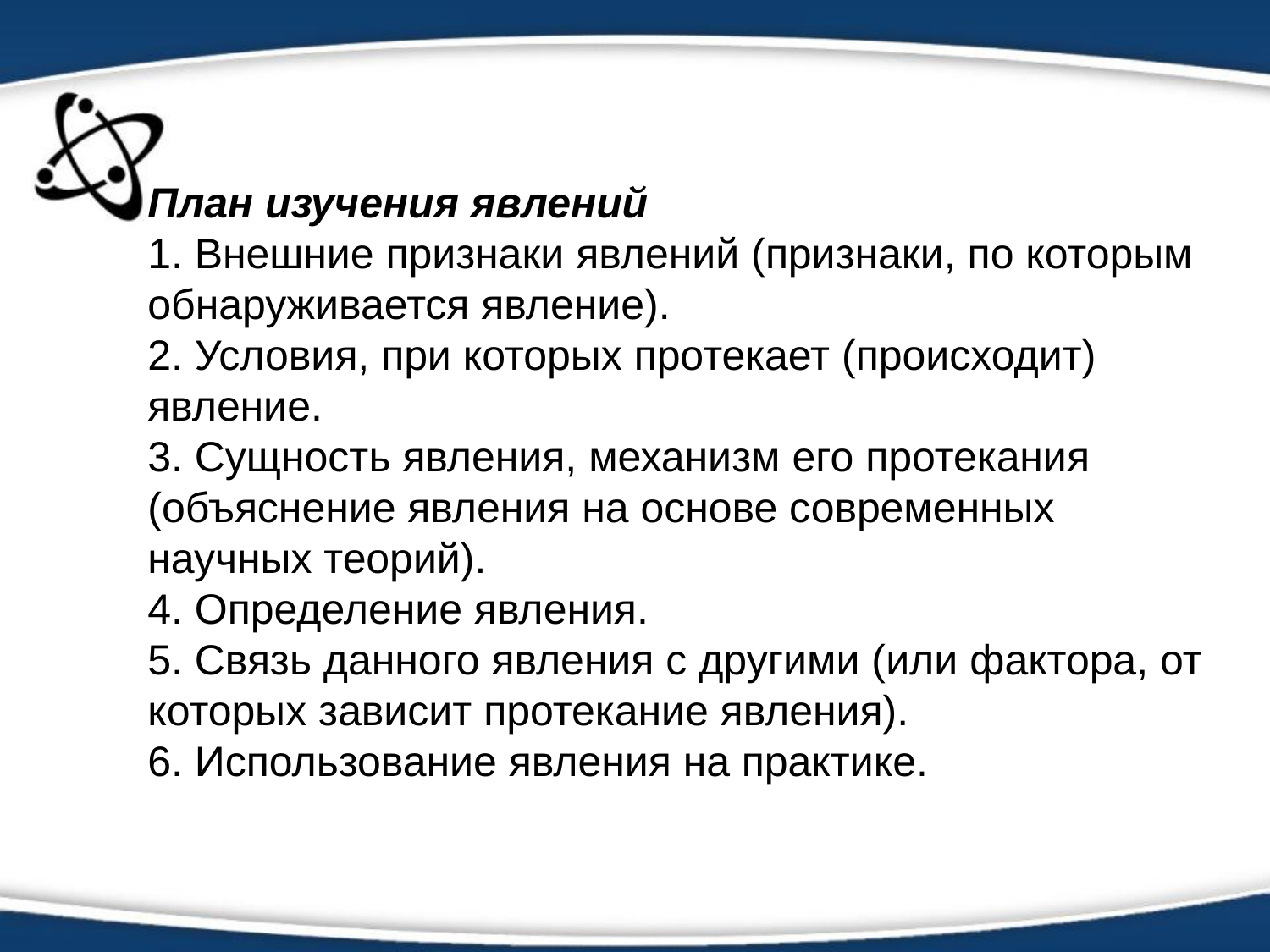

План изучения явлений
1. Внешние признаки явлений (признаки, по которым обнаруживается явление).
2. Условия, при которых протекает (происходит) явление.
3. Сущность явления, механизм его протекания (объяснение явления на основе современных научных теорий).
4. Определение явления.
5. Связь данного явления с другими (или фактора, от которых зависит протекание явления).
6. Использование явления на практике.